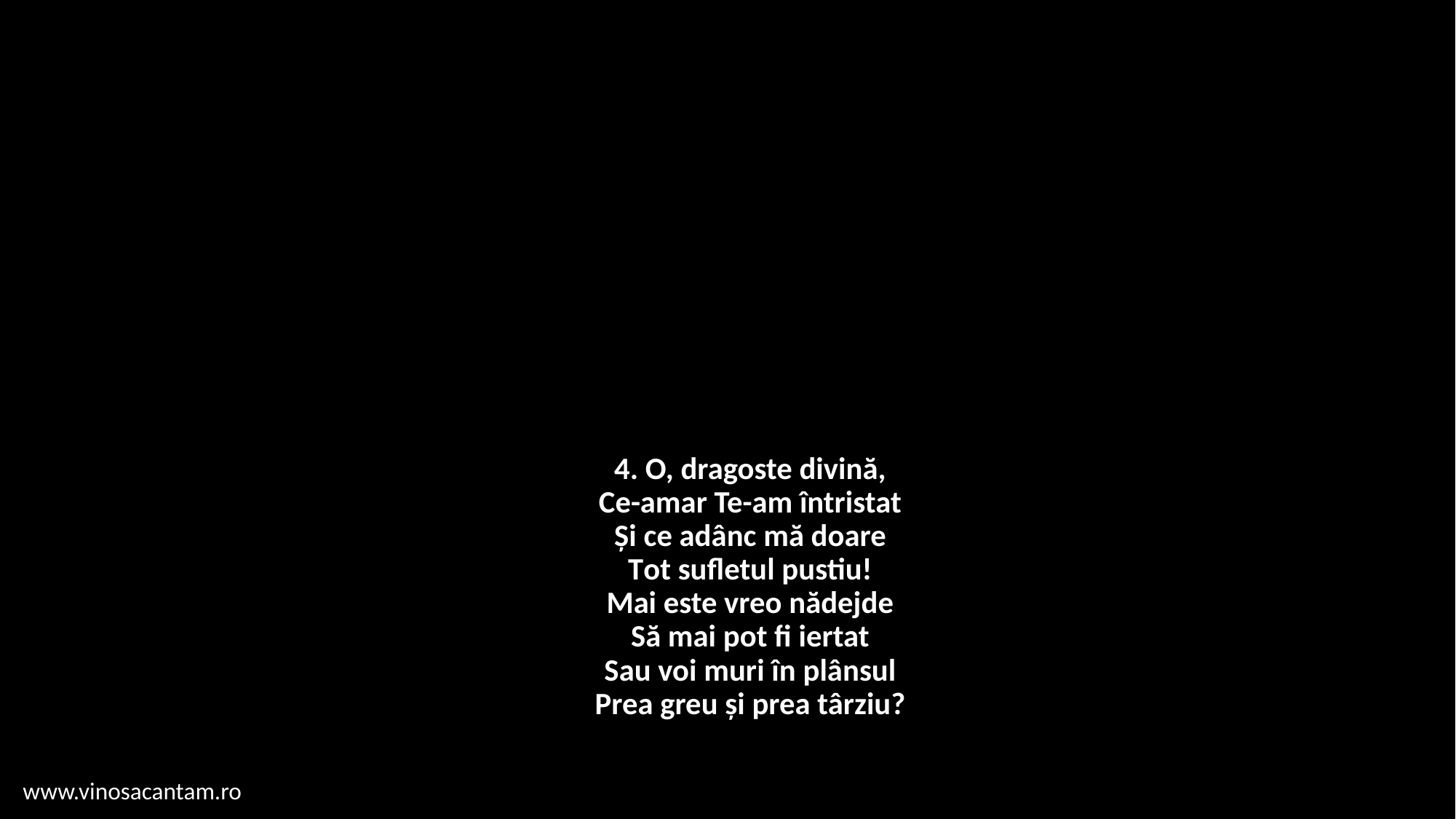

# 4. O, dragoste divină, Ce-amar Te-am întristat Și ce adânc mă doare Tot sufletul pustiu! Mai este vreo nădejde Să mai pot fi iertat Sau voi muri în plânsul Prea greu și prea târziu?
www.vinosacantam.ro